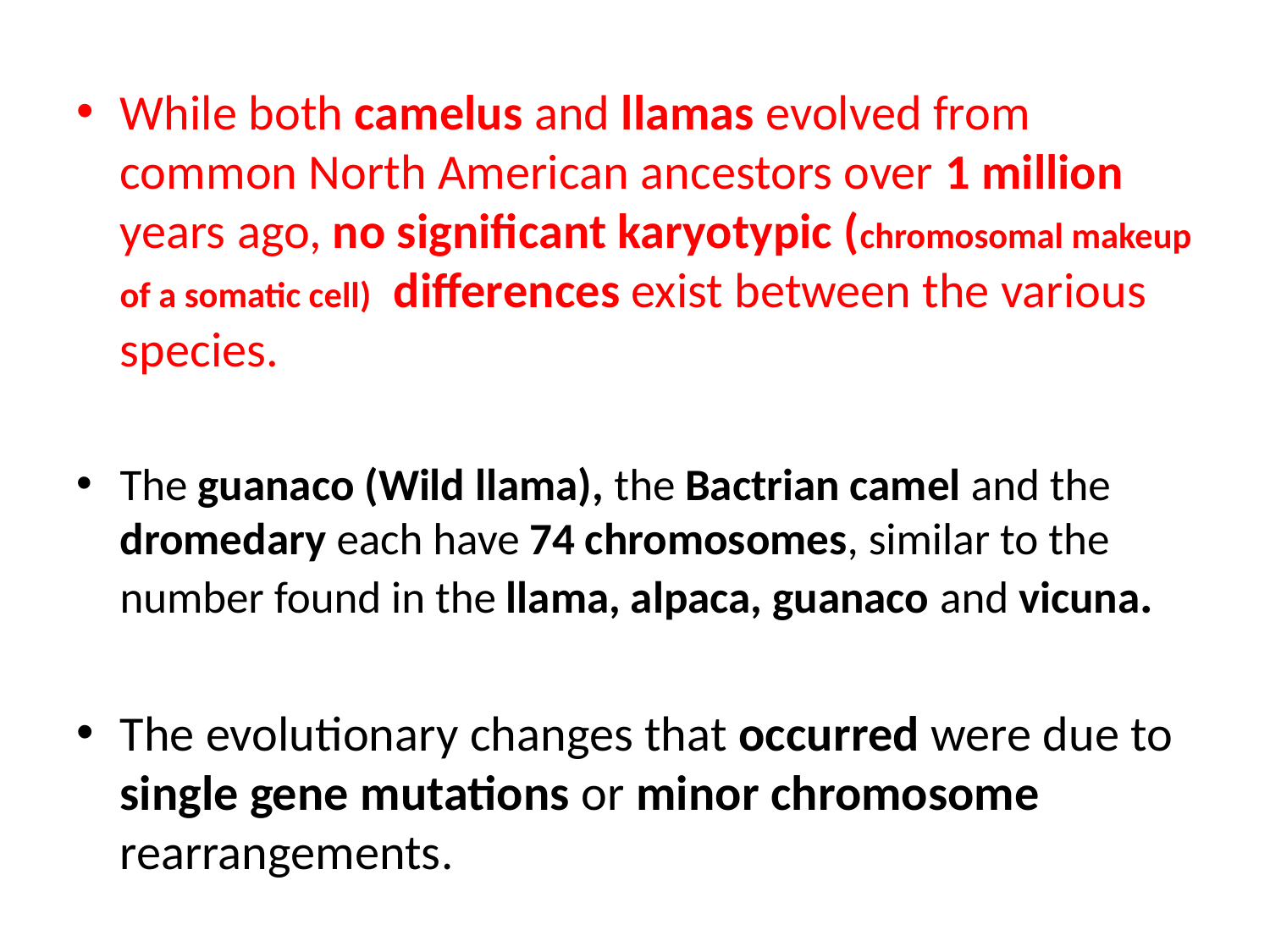

While both camelus and llamas evolved from common North American ancestors over 1 million years ago, no significant karyotypic (chromosomal makeup of a somatic cell)  differences exist between the various species.

The guanaco (Wild llama), the Bactrian camel and the dromedary each have 74 chromosomes, similar to the number found in the llama, alpaca, guanaco and vicuna.

The evolutionary changes that occurred were due to single gene mutations or minor chromosome rearrangements.